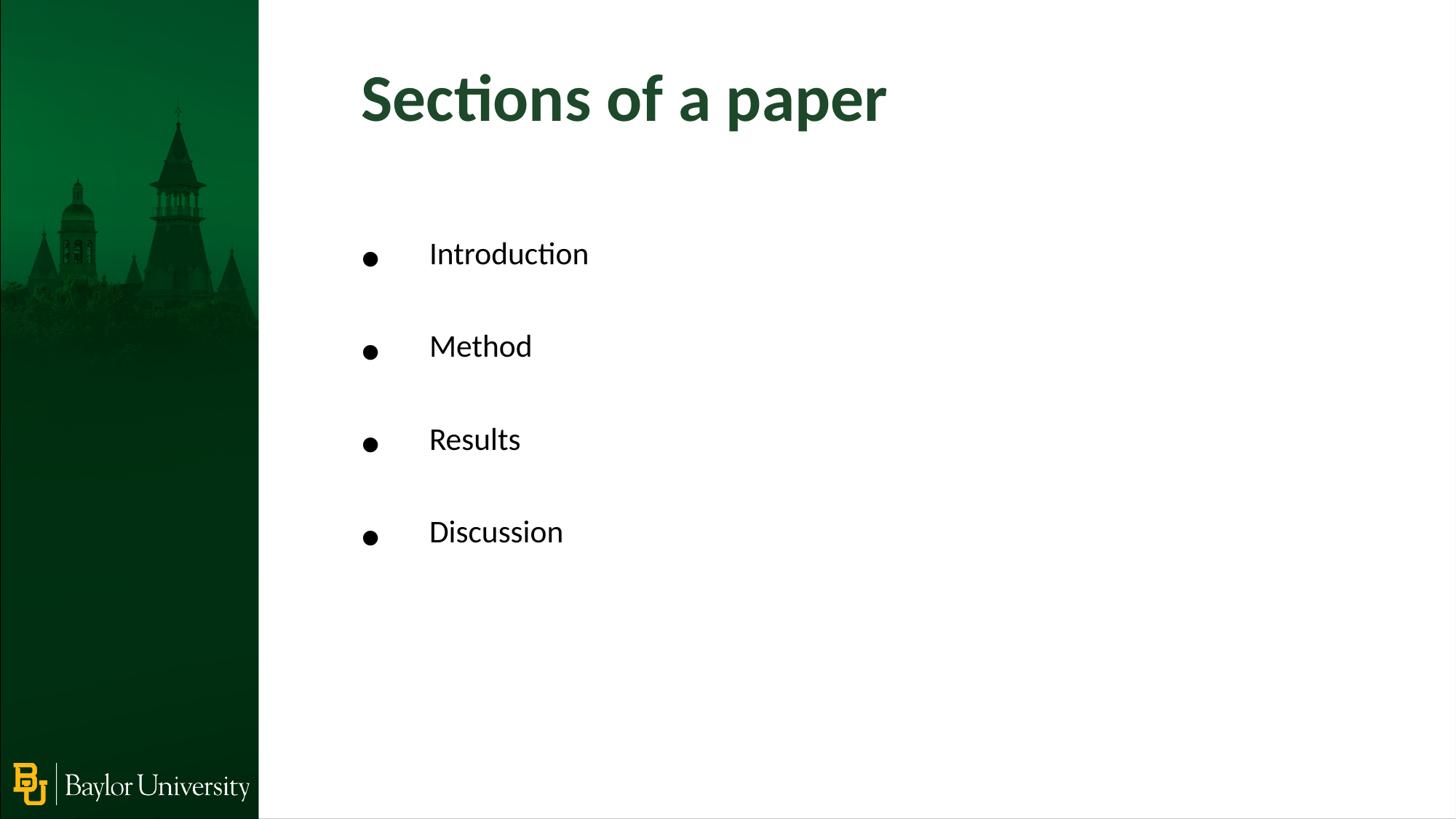

Sections of a paper
Introduction
Method
Results
Discussion